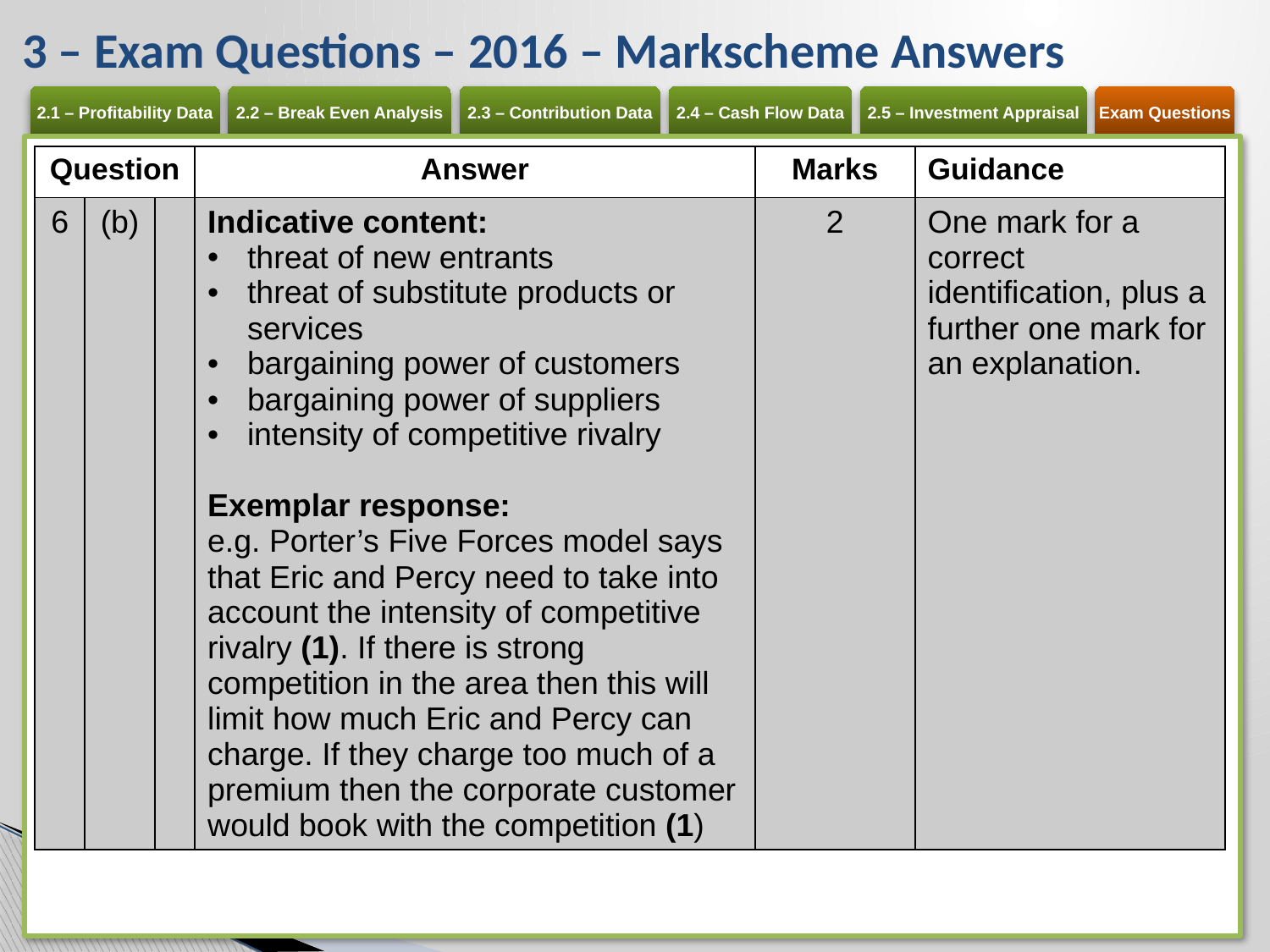

# 3 – Exam Questions – 2016 – Markscheme Answers
| Question |  |  | Answer | Marks | Guidance |
| --- | --- | --- | --- | --- | --- |
| 6 | (b) |  | Indicative content: threat of new entrants threat of substitute products or services bargaining power of customers bargaining power of suppliers intensity of competitive rivalry Exemplar response: e.g. Porter’s Five Forces model says that Eric and Percy need to take into account the intensity of competitive rivalry (1). If there is strong competition in the area then this will limit how much Eric and Percy can charge. If they charge too much of a premium then the corporate customer would book with the competition (1) | 2 | One mark for a correct identification, plus a further one mark for an explanation. |